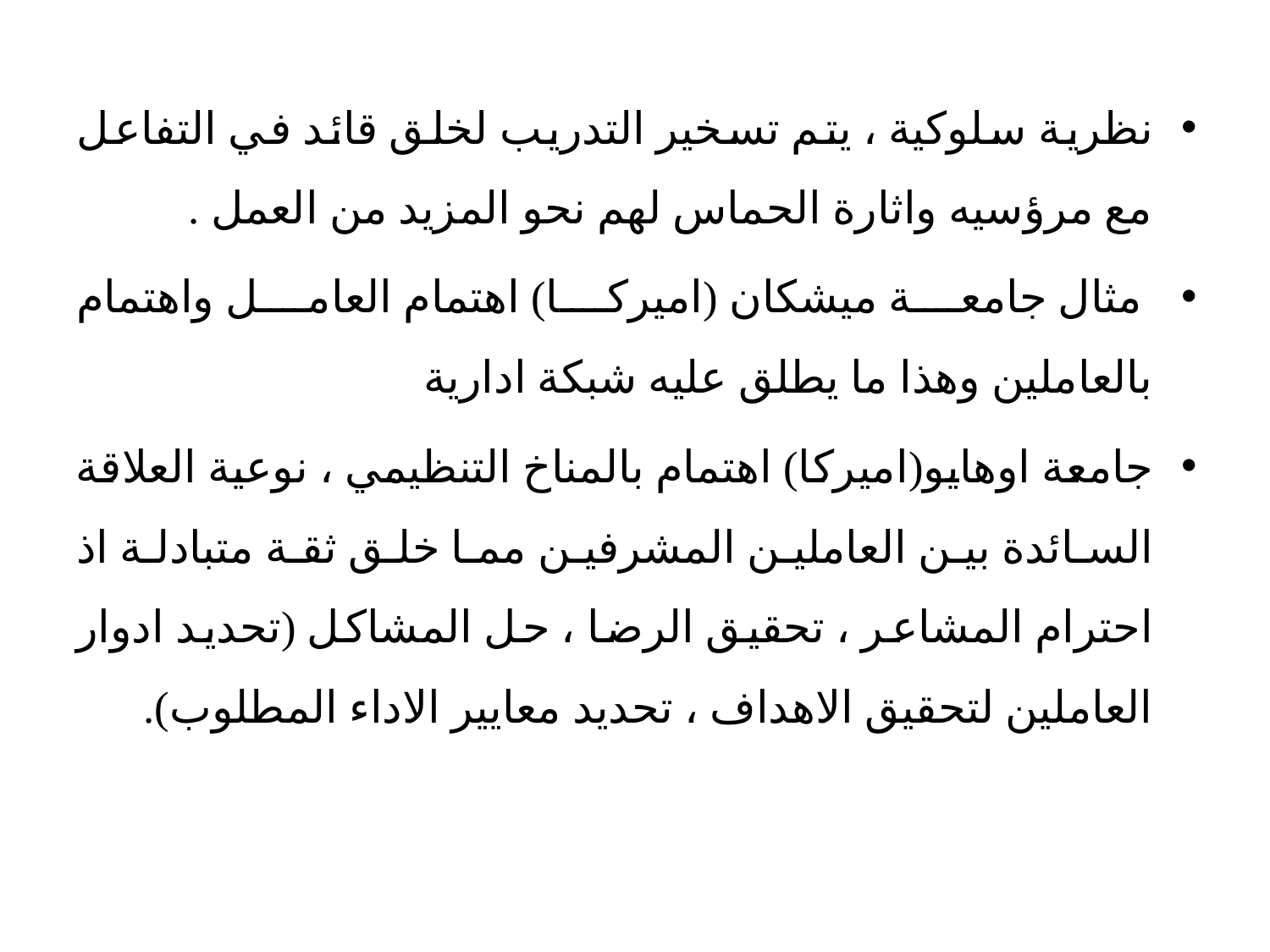

نظرية سلوكية ، يتم تسخير التدريب لخلق قائد في التفاعل مع مرؤسيه واثارة الحماس لهم نحو المزيد من العمل .
 مثال جامعة ميشكان (اميركا) اهتمام العامل واهتمام بالعاملين وهذا ما يطلق عليه شبكة ادارية
جامعة اوهايو(اميركا) اهتمام بالمناخ التنظيمي ، نوعية العلاقة السائدة بين العاملين المشرفين مما خلق ثقة متبادلة اذ احترام المشاعر ، تحقيق الرضا ، حل المشاكل (تحديد ادوار العاملين لتحقيق الاهداف ، تحديد معايير الاداء المطلوب).